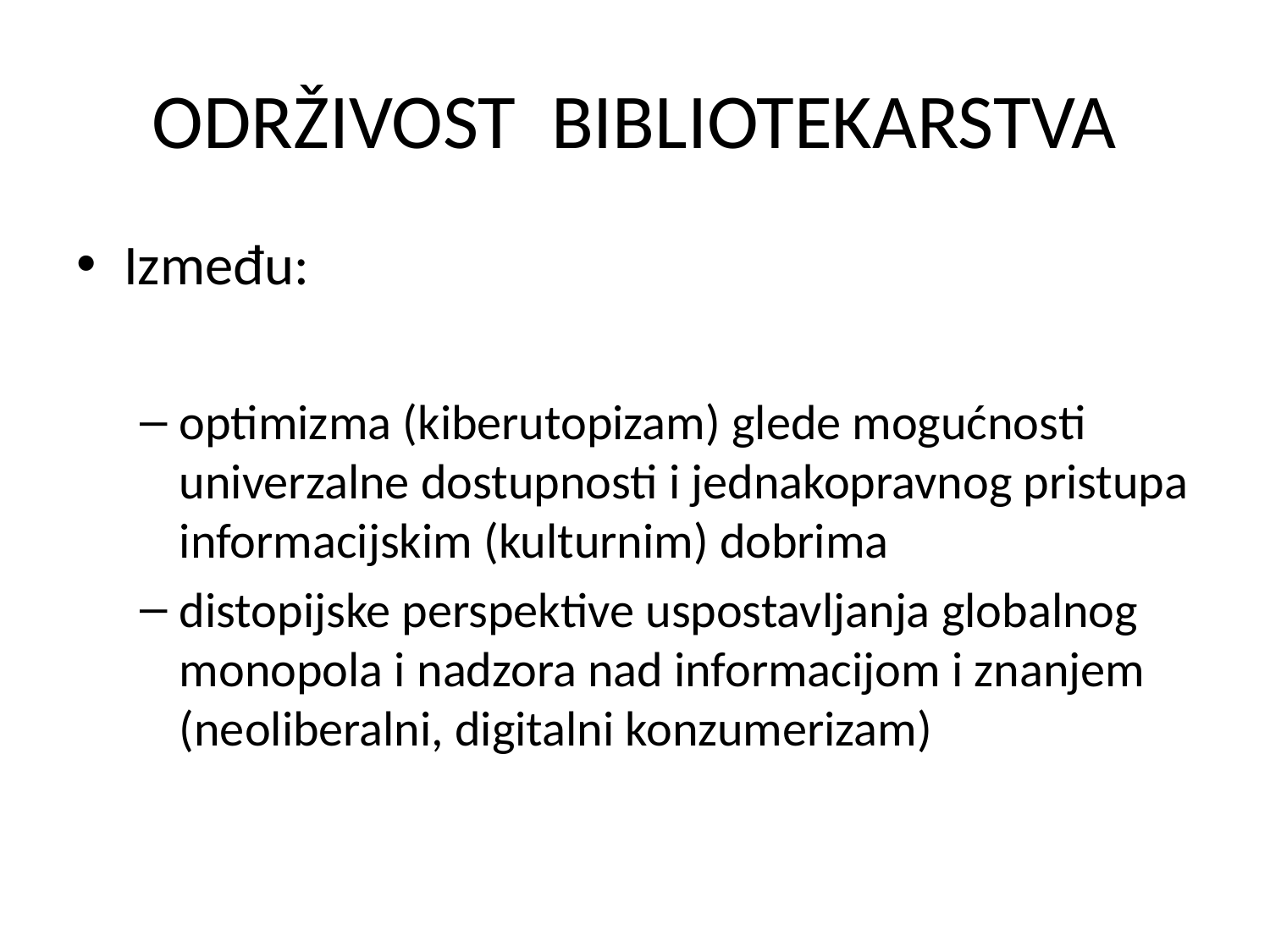

# ODRŽIVOST  BIBLIOTEKARSTVA
Između:

optimizma (kiberutopizam) glede mogućnosti univerzalne dostupnosti i jednakopravnog pristupa informacijskim (kulturnim) dobrima
distopijske perspektive uspostavljanja globalnog monopola i nadzora nad informacijom i znanjem (neoliberalni, digitalni konzumerizam)